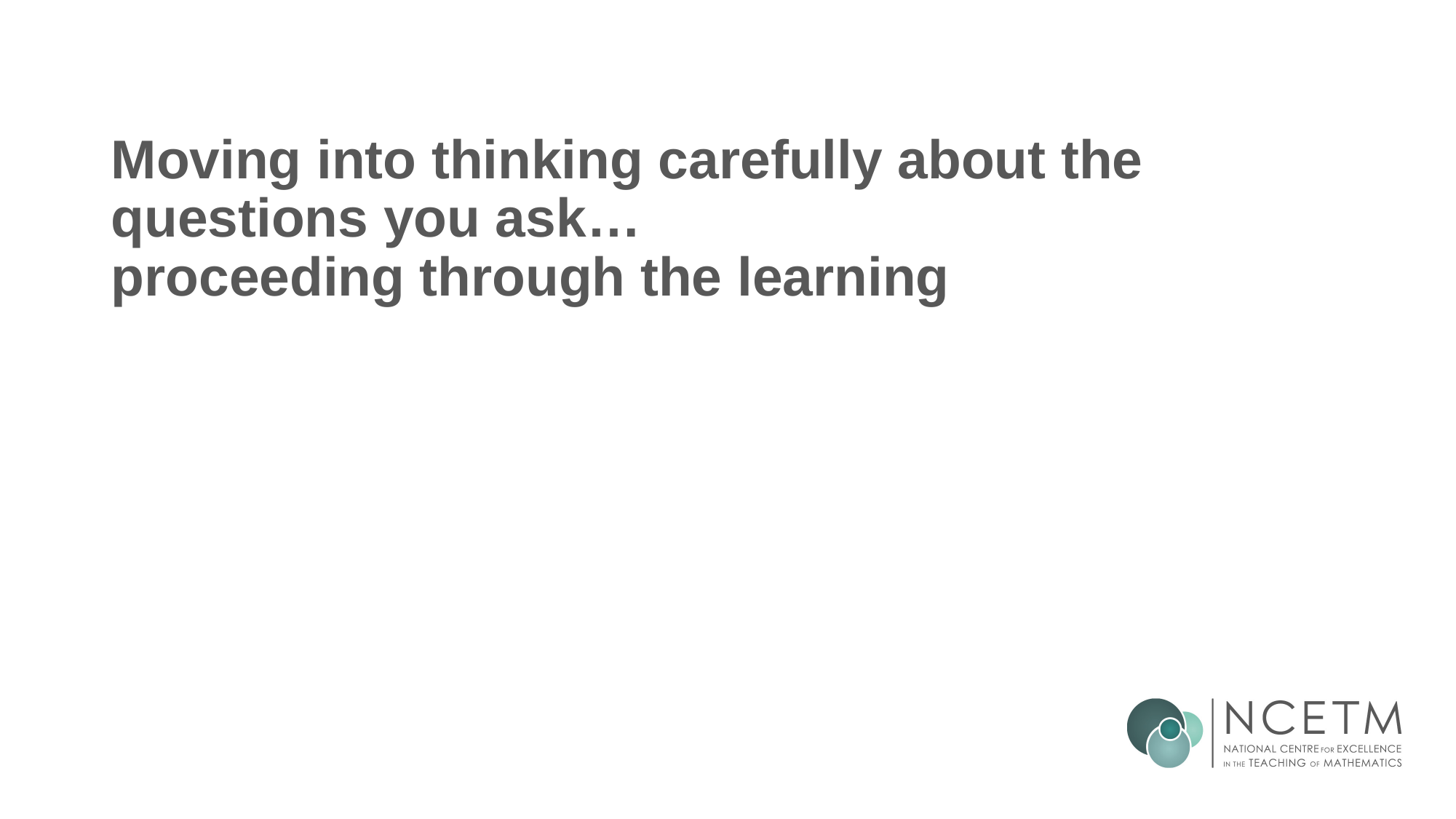

# Moving into thinking carefully about the questions you ask… proceeding through the learning